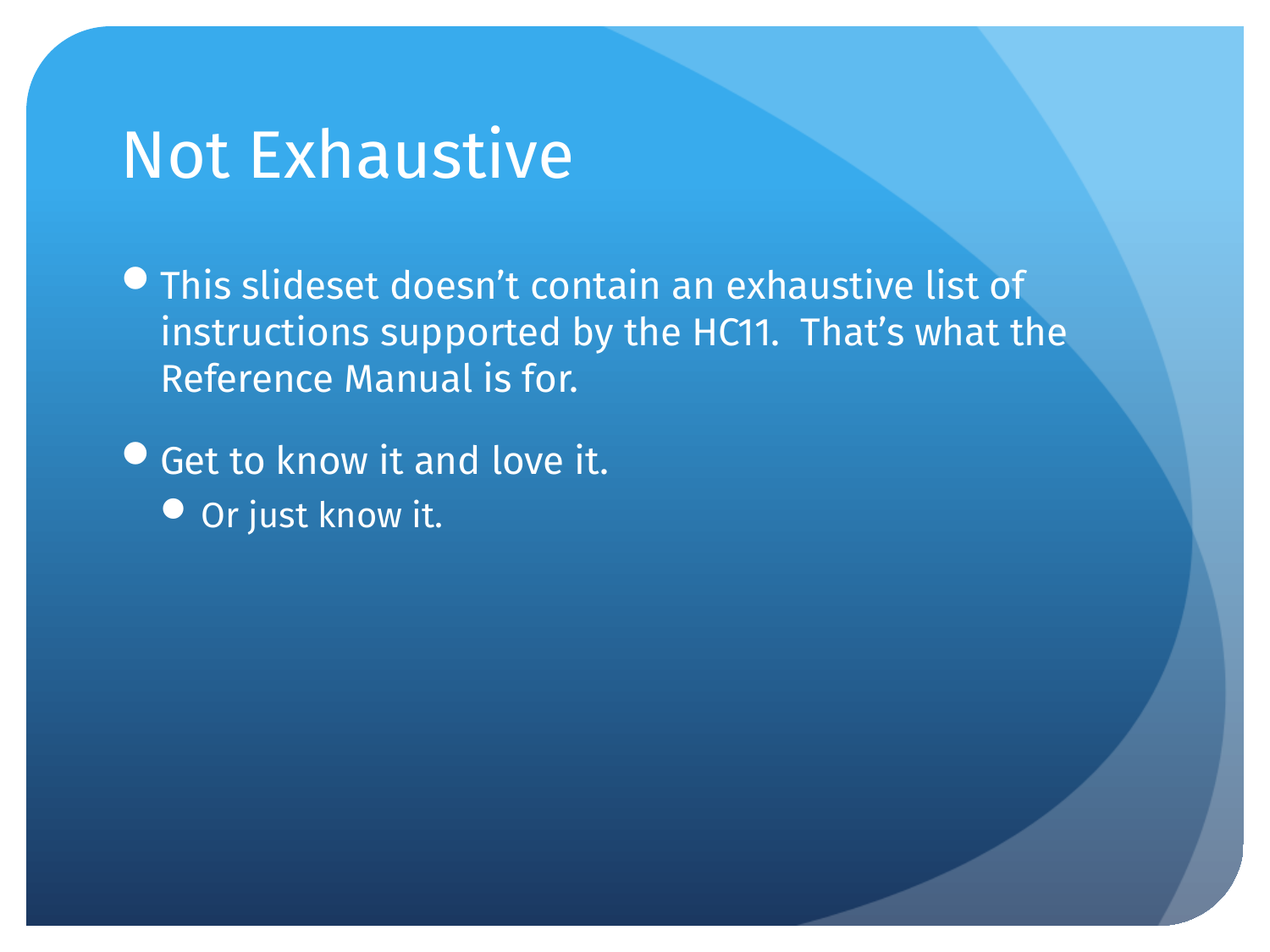

# Not Exhaustive
This slideset doesn’t contain an exhaustive list of instructions supported by the HC11.  That’s what the Reference Manual is for.
Get to know it and love it.
Or just know it.